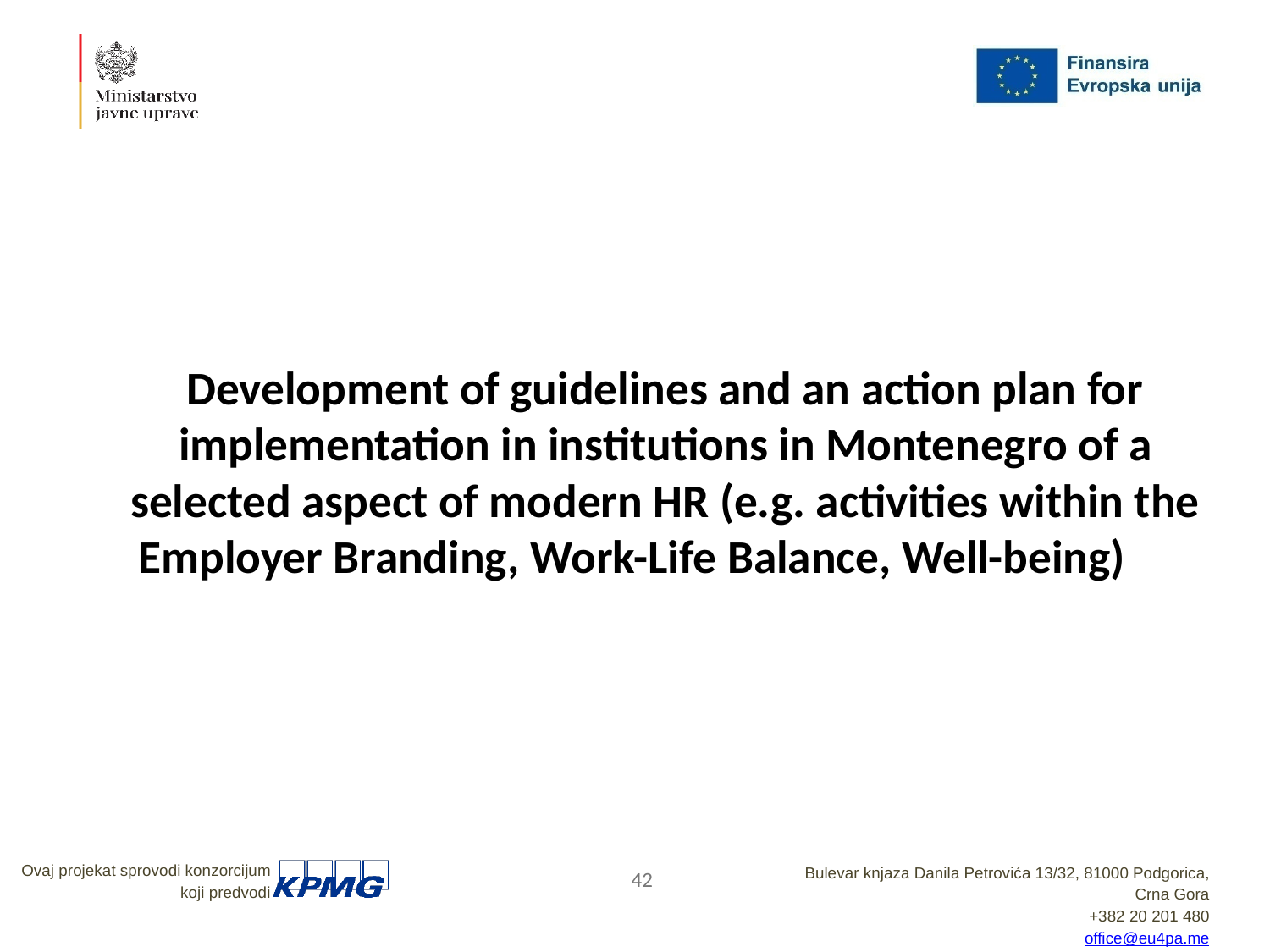

Development of guidelines and an action plan for implementation in institutions in Montenegro of a selected aspect of modern HR (e.g. activities within the Employer Branding, Work-Life Balance, Well-being)

42